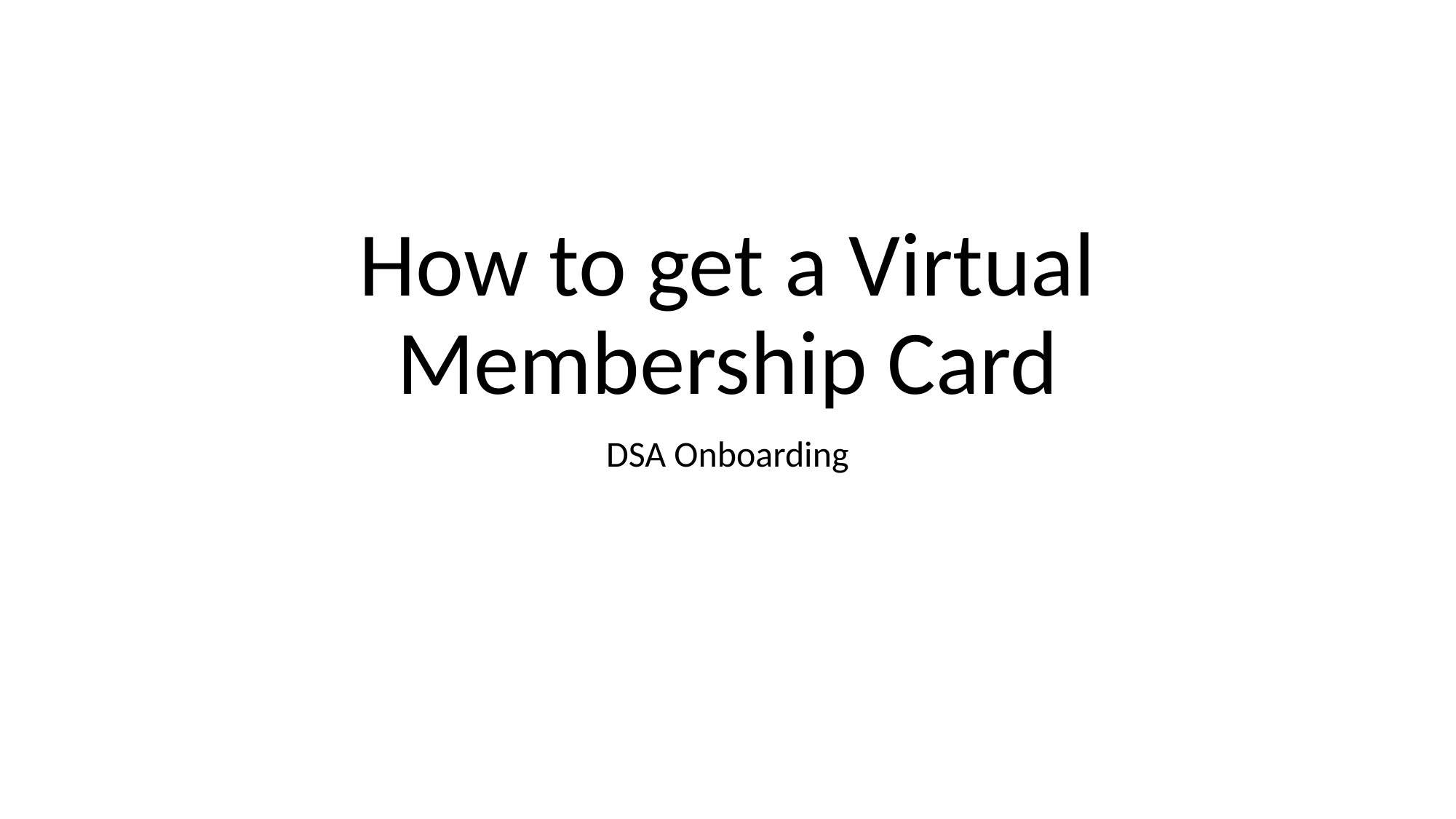

# How to get a Virtual Membership Card
DSA Onboarding